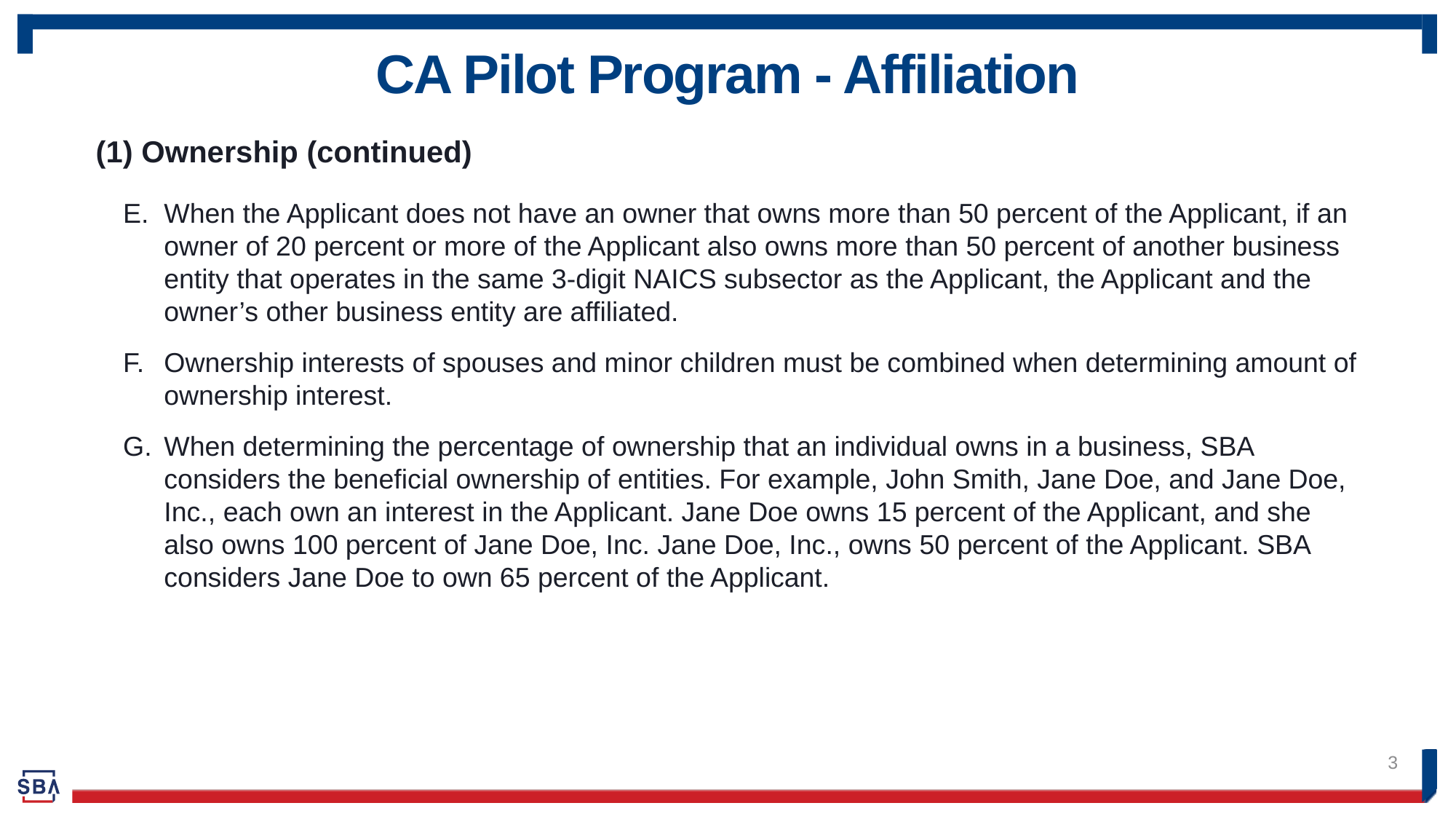

# CA Pilot Program - Affiliation
(1) Ownership (continued)
When the Applicant does not have an owner that owns more than 50 percent of the Applicant, if an owner of 20 percent or more of the Applicant also owns more than 50 percent of another business entity that operates in the same 3-digit NAICS subsector as the Applicant, the Applicant and the owner’s other business entity are affiliated.
Ownership interests of spouses and minor children must be combined when determining amount of ownership interest.
When determining the percentage of ownership that an individual owns in a business, SBA considers the beneficial ownership of entities. For example, John Smith, Jane Doe, and Jane Doe, Inc., each own an interest in the Applicant. Jane Doe owns 15 percent of the Applicant, and she also owns 100 percent of Jane Doe, Inc. Jane Doe, Inc., owns 50 percent of the Applicant. SBA considers Jane Doe to own 65 percent of the Applicant.
3